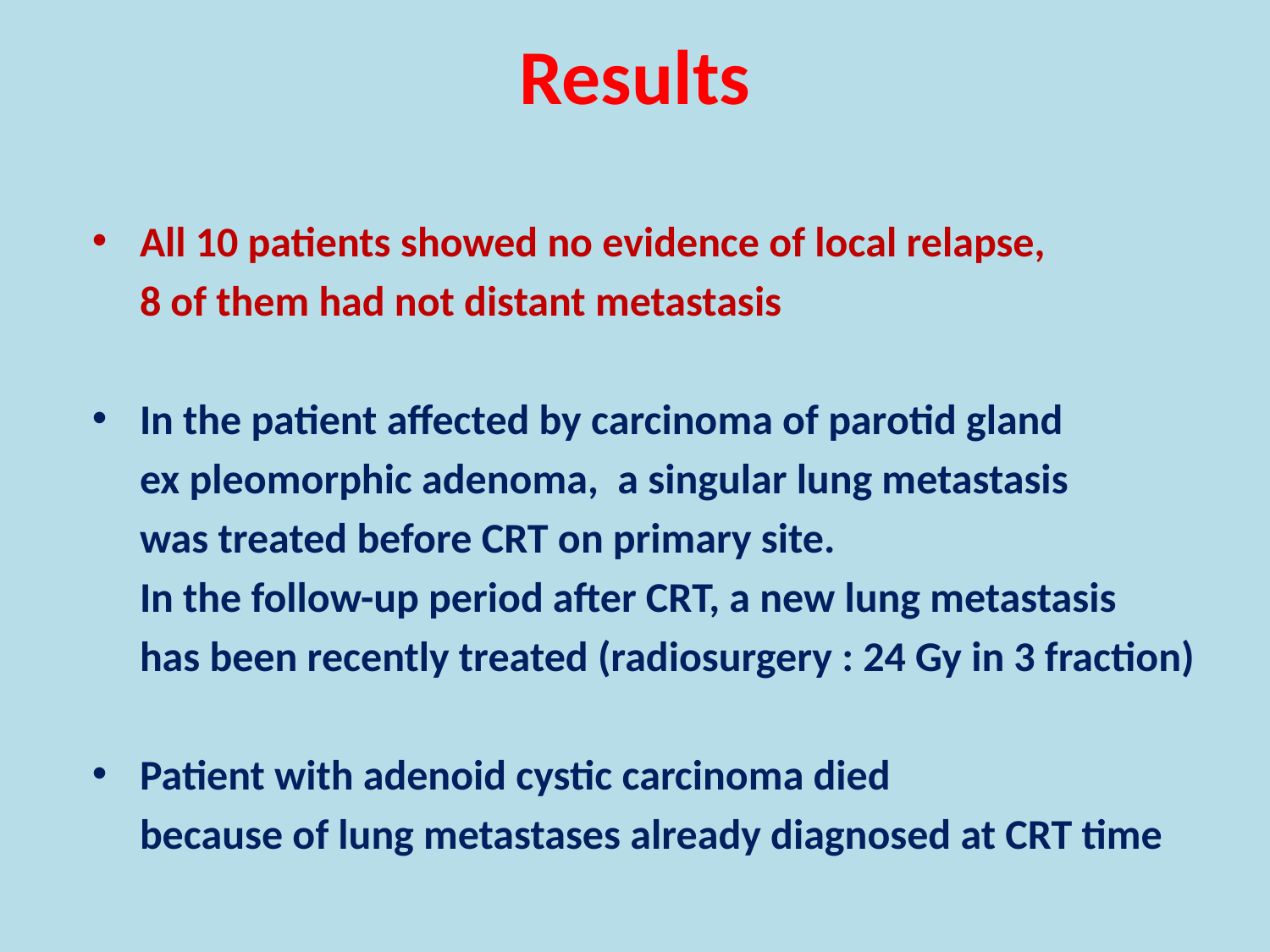

# Results

All 10 patients showed no evidence of local relapse,
     8 of them had not distant metastasis

In the patient affected by carcinoma of parotid gland
     ex pleomorphic adenoma,  a singular lung metastasis
     was treated before CRT on primary site.
     In the follow-up period after CRT, a new lung metastasis
     has been recently treated (radiosurgery : 24 Gy in 3 fraction)

Patient with adenoid cystic carcinoma died
     because of lung metastases already diagnosed at CRT time